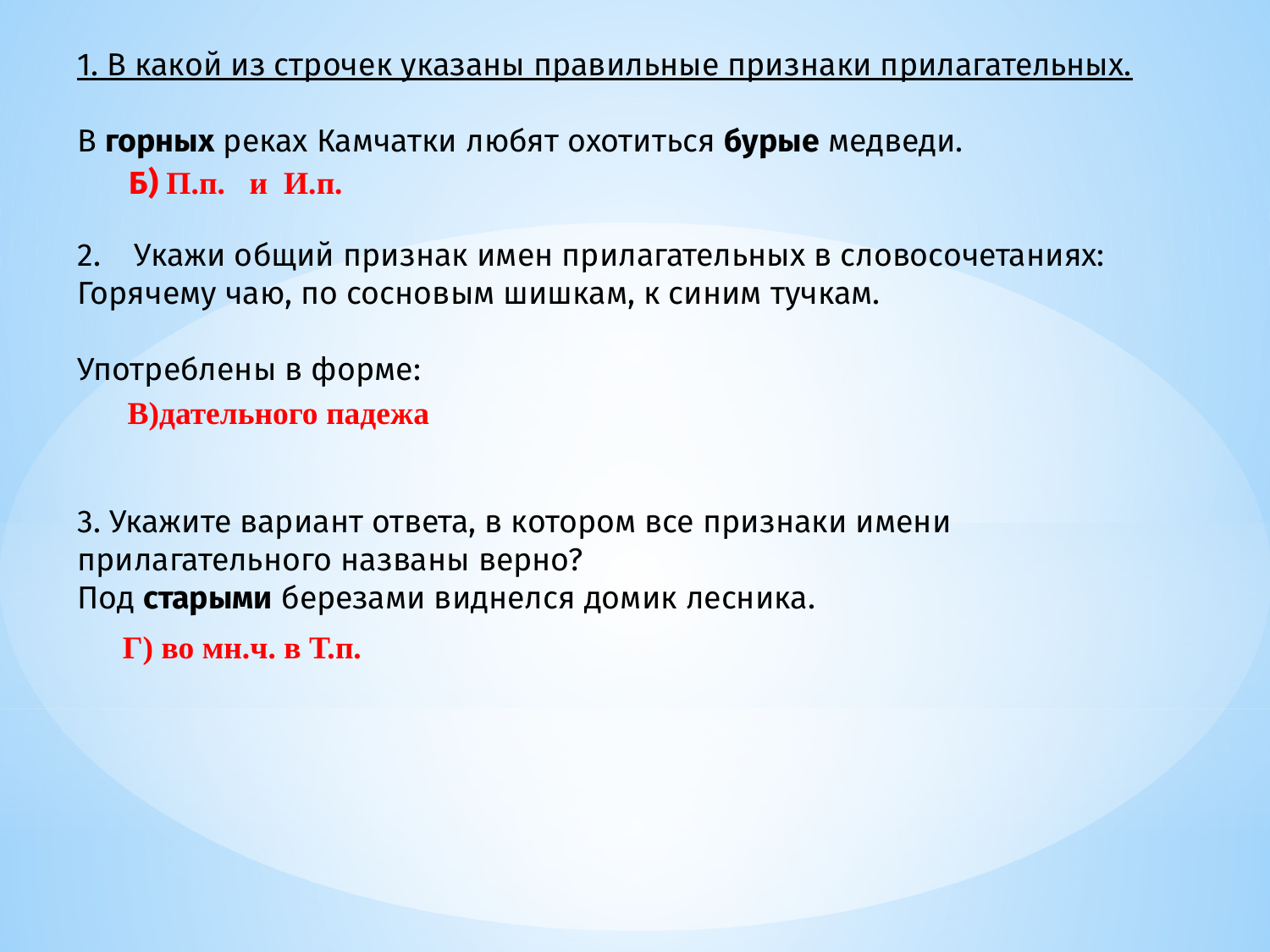

1. В какой из строчек указаны правильные признаки прилагательных.

В горных реках Камчатки любят охотиться бурые медведи.

2.    Укажи общий признак имен прилагательных в словосочетаниях:
Горячему чаю, по сосновым шишкам, к синим тучкам.

Употреблены в форме:

3. Укажите вариант ответа, в котором все признаки имени прилагательного названы верно?
Под старыми березами виднелся домик лесника.
Б) П.п.   и  И.п.
В)дательного падежа

Г) во мн.ч. в Т.п.